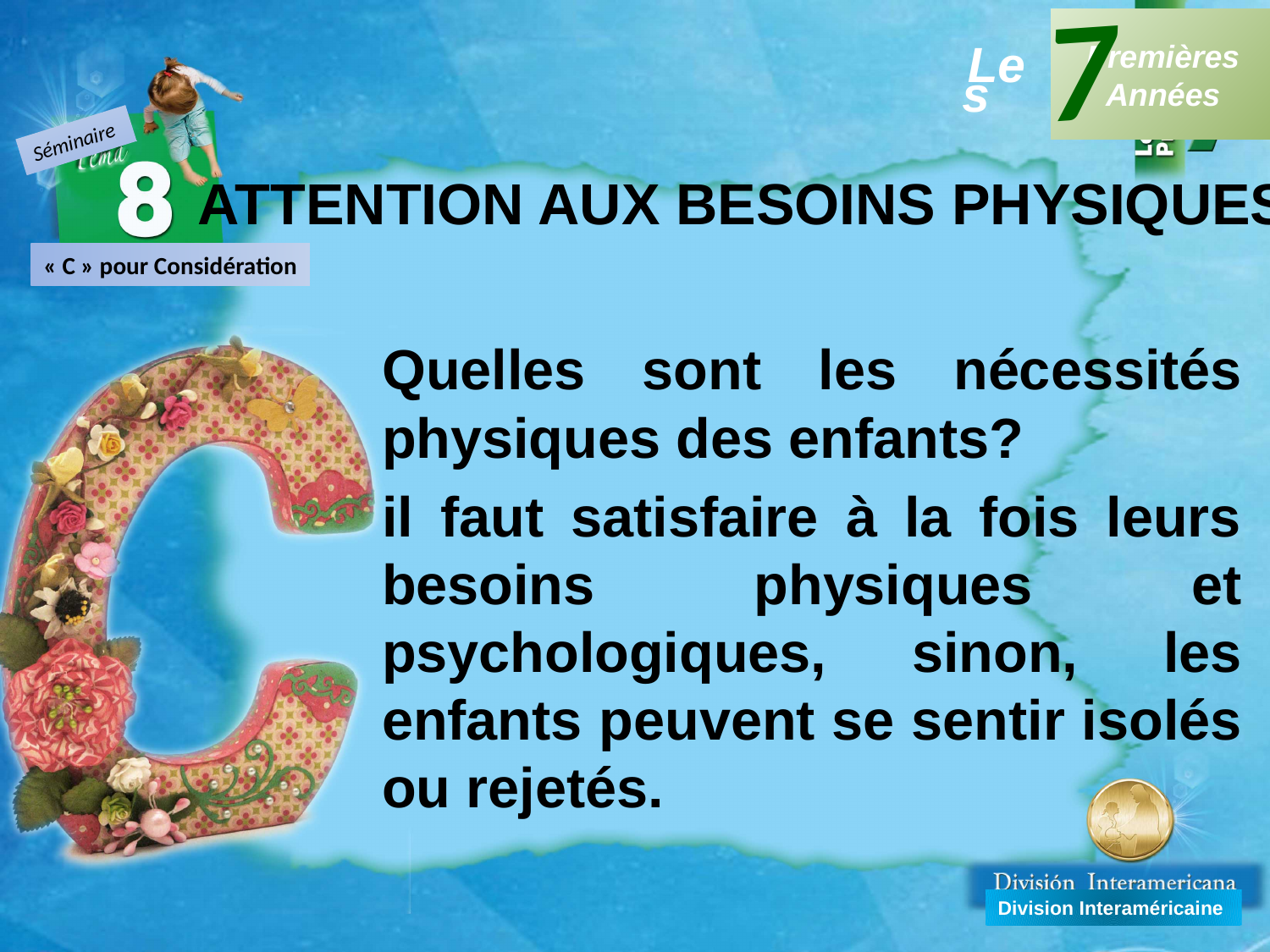

7
Premières
Années
Les
Séminaire
# ATTENTION AUX BESOINS PHYSIQUES
« C » pour Considération
	Quelles sont les nécessités physiques des enfants?
	il faut satisfaire à la fois leurs besoins physiques et psychologiques, sinon, les enfants peuvent se sentir isolés ou rejetés.

Division Interaméricaine